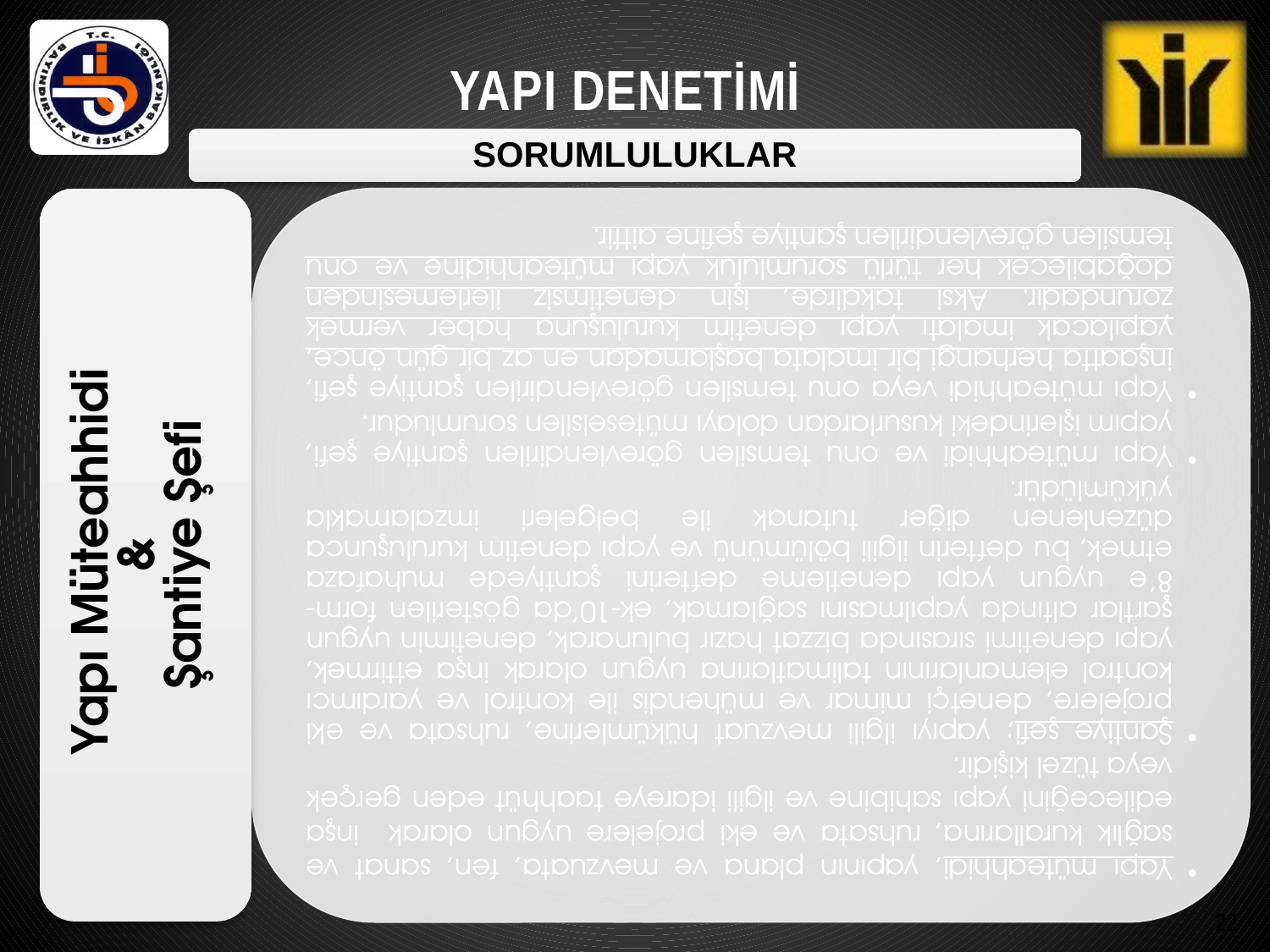

SORUMLULUKLAR
Yapı müteahhidi, yapının plana ve mevzuata, fen, sanat ve sağlık kurallarına, ruhsata ve eki projelere uygun olarak  inşa edileceğini yapı sahibine ve ilgili idareye taahhüt eden gerçek veya tüzel kişidir.
Şantiye şefi; yapıyı ilgili mevzuat hükümlerine, ruhsata ve eki projelere, denetçi mimar ve mühendis ile kontrol ve yardımcı kontrol elemanlarının talimatlarına uygun olarak inşa ettirmek, yapı denetimi sırasında bizzat hazır bulunarak, denetimin uygun şartlar altında yapılmasını sağlamak, ek-10’da gösterilen form-8’e uygun yapı denetleme defterini şantiyede muhafaza etmek, bu defterin ilgili bölümünü ve yapı denetim kuruluşunca düzenlenen diğer tutanak ile belgeleri imzalamakla yükümlüdür.
Yapı müteahhidi ve onu temsilen görevlendirilen şantiye şefi, yapım işlerindeki kusurlardan dolayı müteselsilen sorumludur.
Yapı müteahhidi veya onu temsilen görevlendirilen şantiye şefi, inşaatta herhangi bir imalata başlamadan en az bir gün önce, yapılacak imalatı yapı denetim kuruluşuna haber vermek zorundadır. Aksi takdirde, işin denetimsiz ilerlemesinden doğabilecek her türlü sorumluluk yapı müteahhidine ve onu temsilen görevlendirilen şantiye şefine aittir.
Yapı Müteahhidi
&
Şantiye Şefi
22